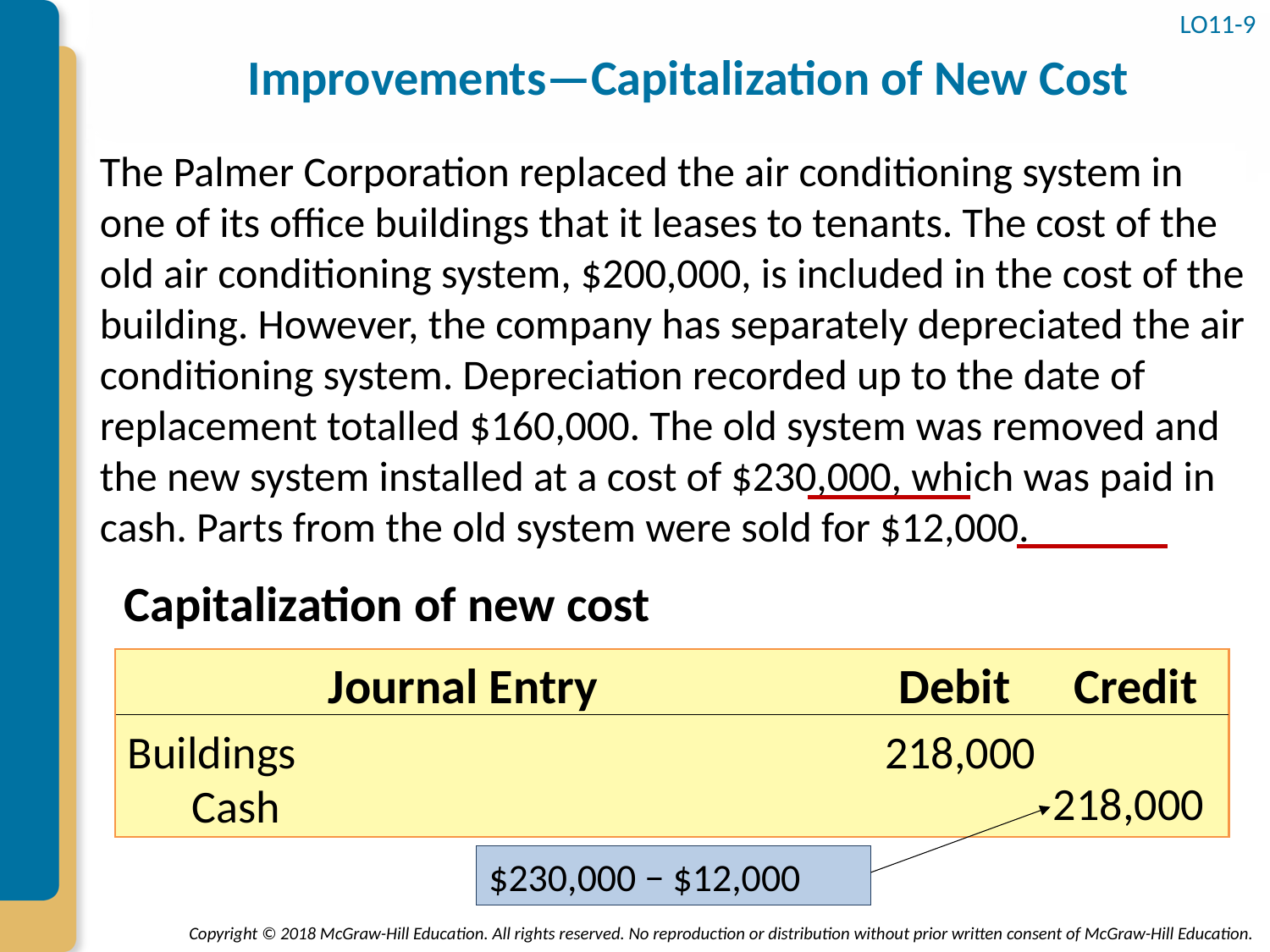

# Improvements—Capitalization of New Cost
LO11-9
The Palmer Corporation replaced the air conditioning system in one of its office buildings that it leases to tenants. The cost of the old air conditioning system, $200,000, is included in the cost of the building. However, the company has separately depreciated the air conditioning system. Depreciation recorded up to the date of replacement totalled $160,000. The old system was removed and the new system installed at a cost of $230,000, which was paid in cash. Parts from the old system were sold for $12,000.

 Capitalization of new cost
Journal Entry
Debit
Credit

Buildings
218,000
218,000
Cash
$230,000 − $12,000